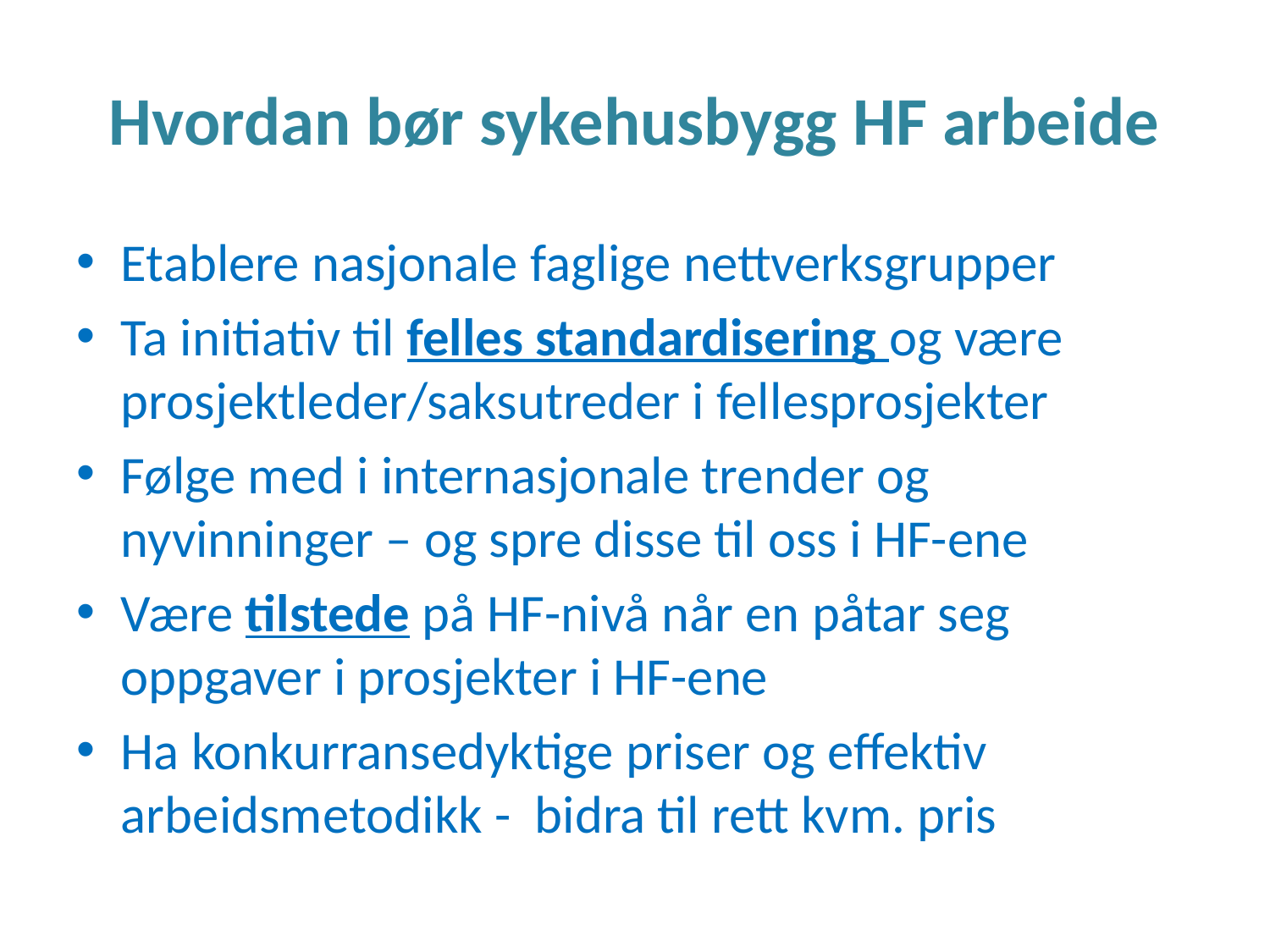

# Hvordan bør sykehusbygg HF arbeide
Etablere nasjonale faglige nettverksgrupper
Ta initiativ til felles standardisering og være prosjektleder/saksutreder i fellesprosjekter
Følge med i internasjonale trender og nyvinninger – og spre disse til oss i HF-ene
Være tilstede på HF-nivå når en påtar seg oppgaver i prosjekter i HF-ene
Ha konkurransedyktige priser og effektiv arbeidsmetodikk -  bidra til rett kvm. pris